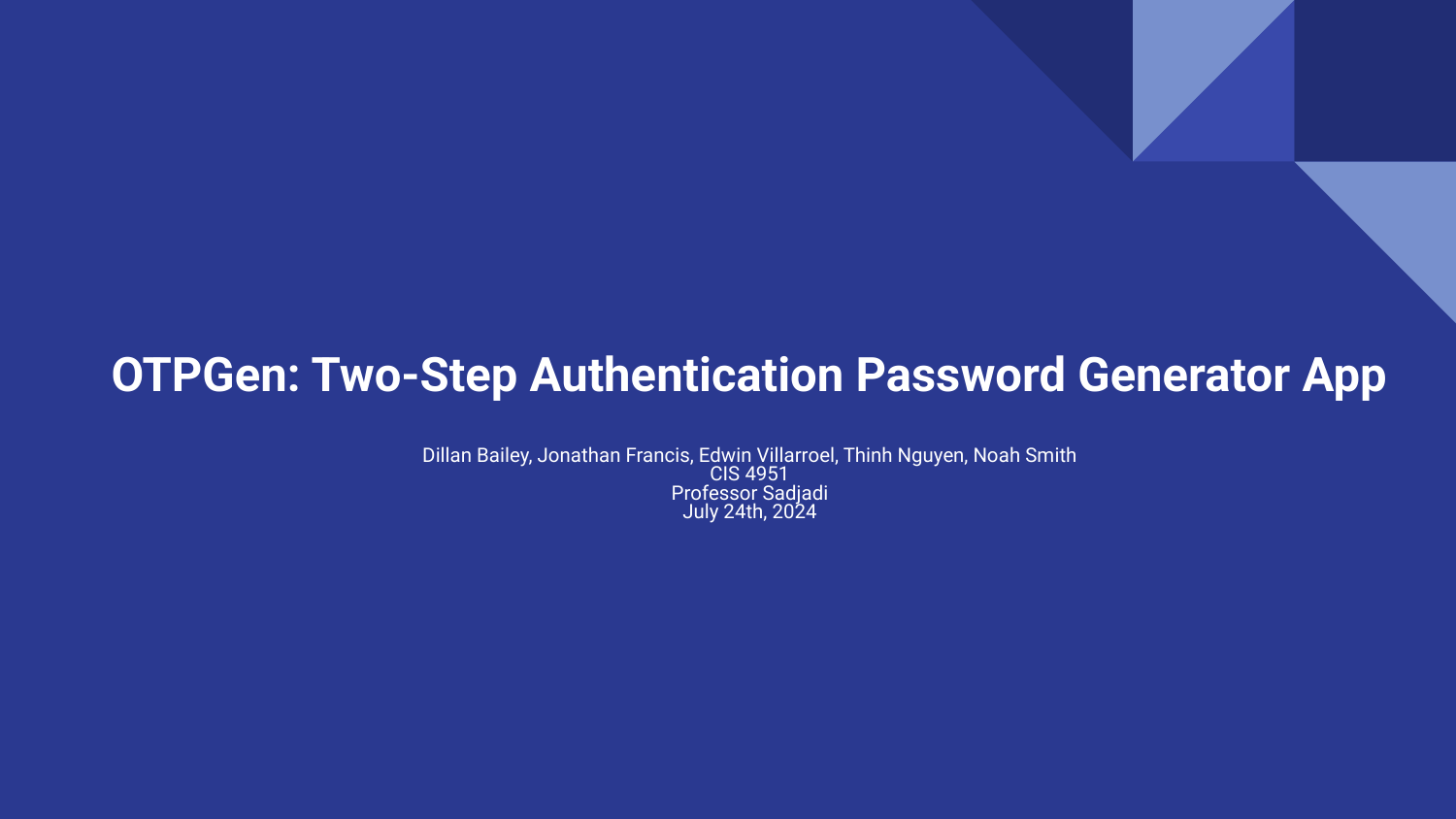

# OTPGen: Two-Step Authentication Password Generator App
Dillan Bailey, Jonathan Francis, Edwin Villarroel, Thinh Nguyen, Noah Smith
CIS 4951
Professor Sadjadi
July 24th, 2024